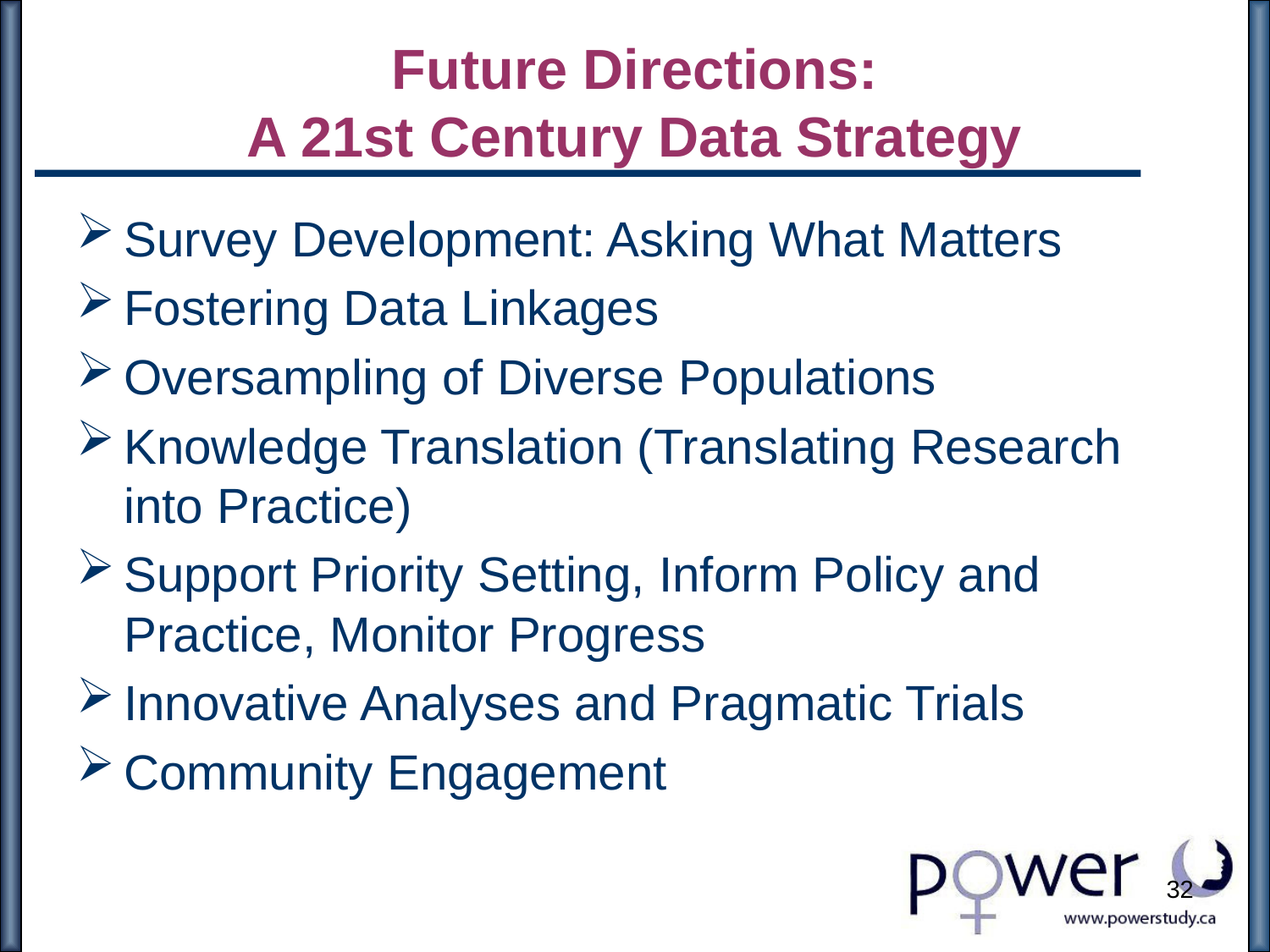

# Future Directions: A 21st Century Data Strategy
Survey Development: Asking What Matters
Fostering Data Linkages
Oversampling of Diverse Populations
Knowledge Translation (Translating Research into Practice)
Support Priority Setting, Inform Policy and Practice, Monitor Progress
Innovative Analyses and Pragmatic Trials
Community Engagement
32